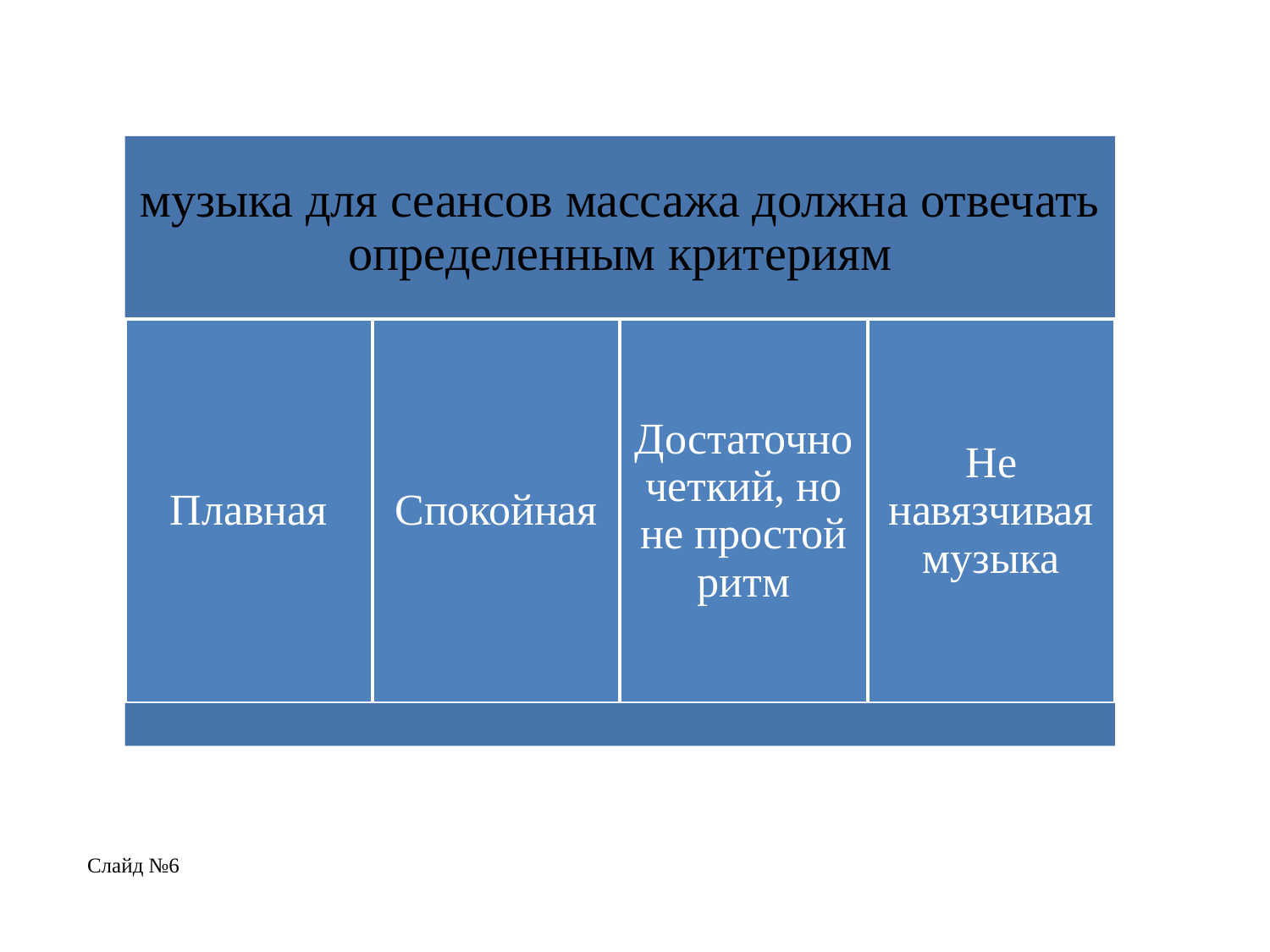

музыка для сеансов массажа должна отвечать определенным критериям
Плавная
Спокойная
Достаточно четкий, но не простой ритм
Не навязчивая музыка
Слайд №6